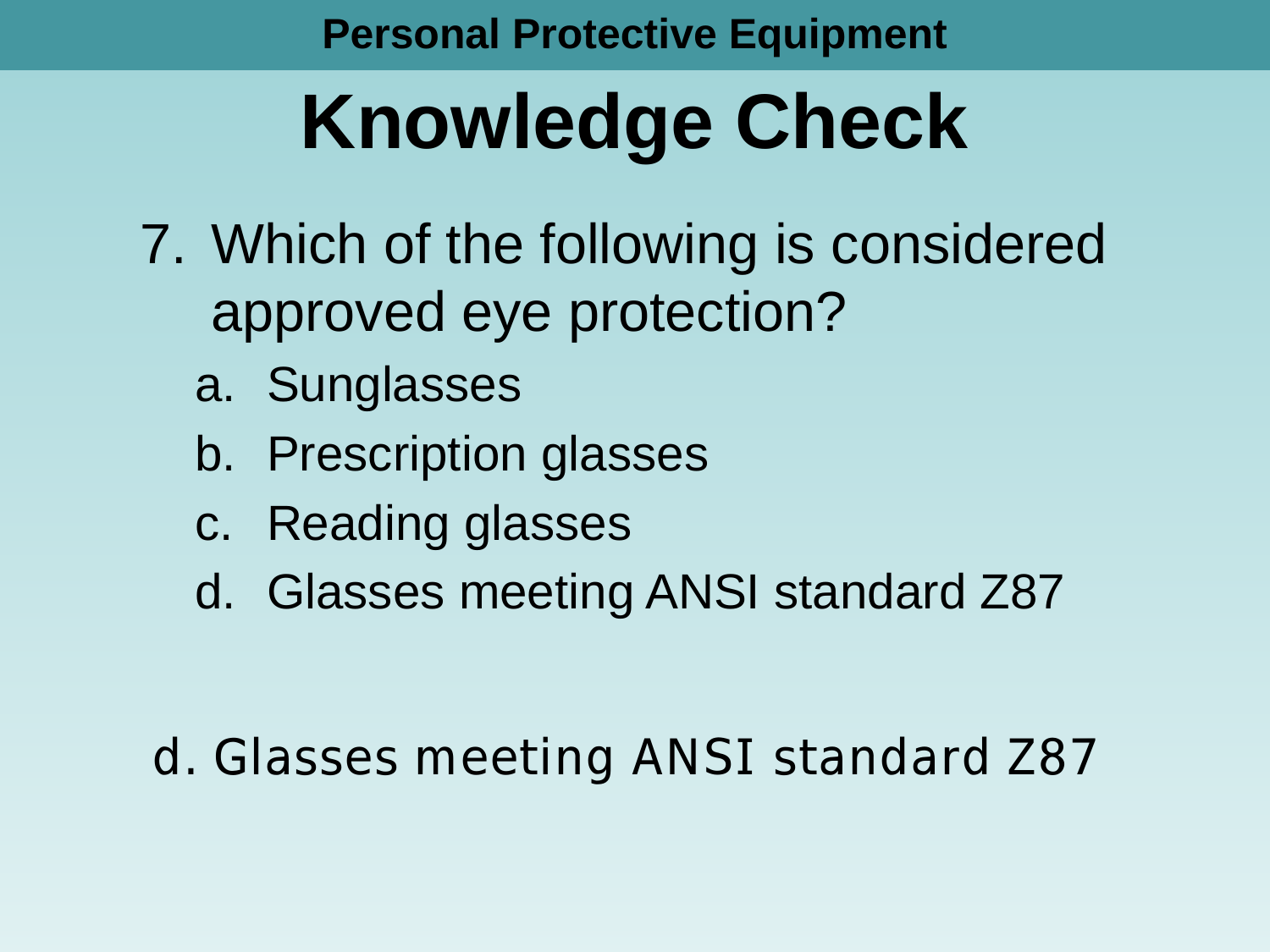

Personal Protective Equipment
# Knowledge Check
Which of the following is considered approved eye protection?
Sunglasses
Prescription glasses
Reading glasses
Glasses meeting ANSI standard Z87
d. Glasses meeting ANSI standard Z87